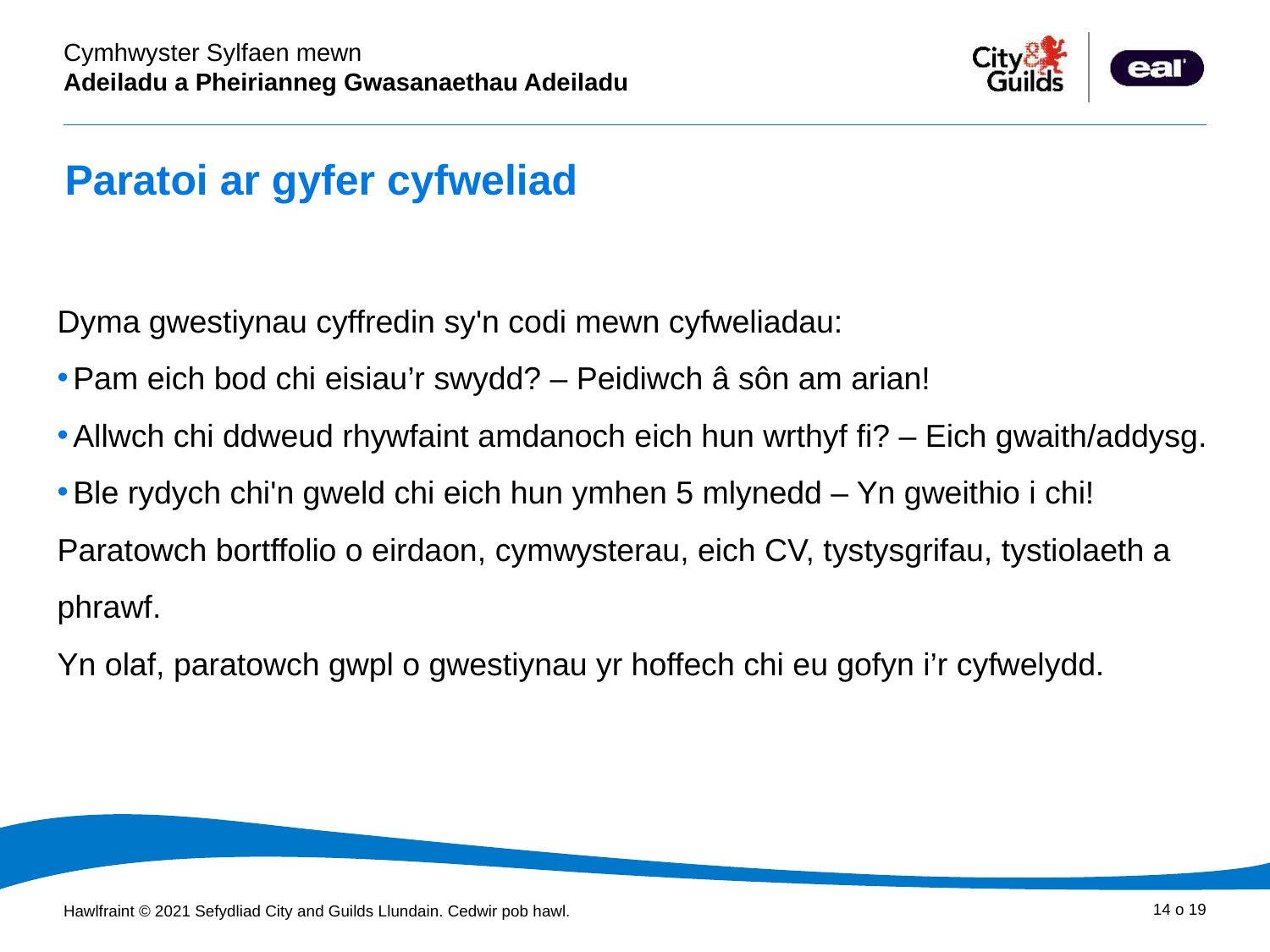

Paratoi ar gyfer cyfweliad

Dyma gwestiynau cyffredin sy'n codi mewn cyfweliadau:
Pam eich bod chi eisiau’r swydd? – Peidiwch â sôn am arian!
Allwch chi ddweud rhywfaint amdanoch eich hun wrthyf fi? – Eich gwaith/addysg.
Ble rydych chi'n gweld chi eich hun ymhen 5 mlynedd – Yn gweithio i chi!
Paratowch bortffolio o eirdaon, cymwysterau, eich CV, tystysgrifau, tystiolaeth a phrawf.
Yn olaf, paratowch gwpl o gwestiynau yr hoffech chi eu gofyn i’r cyfwelydd.